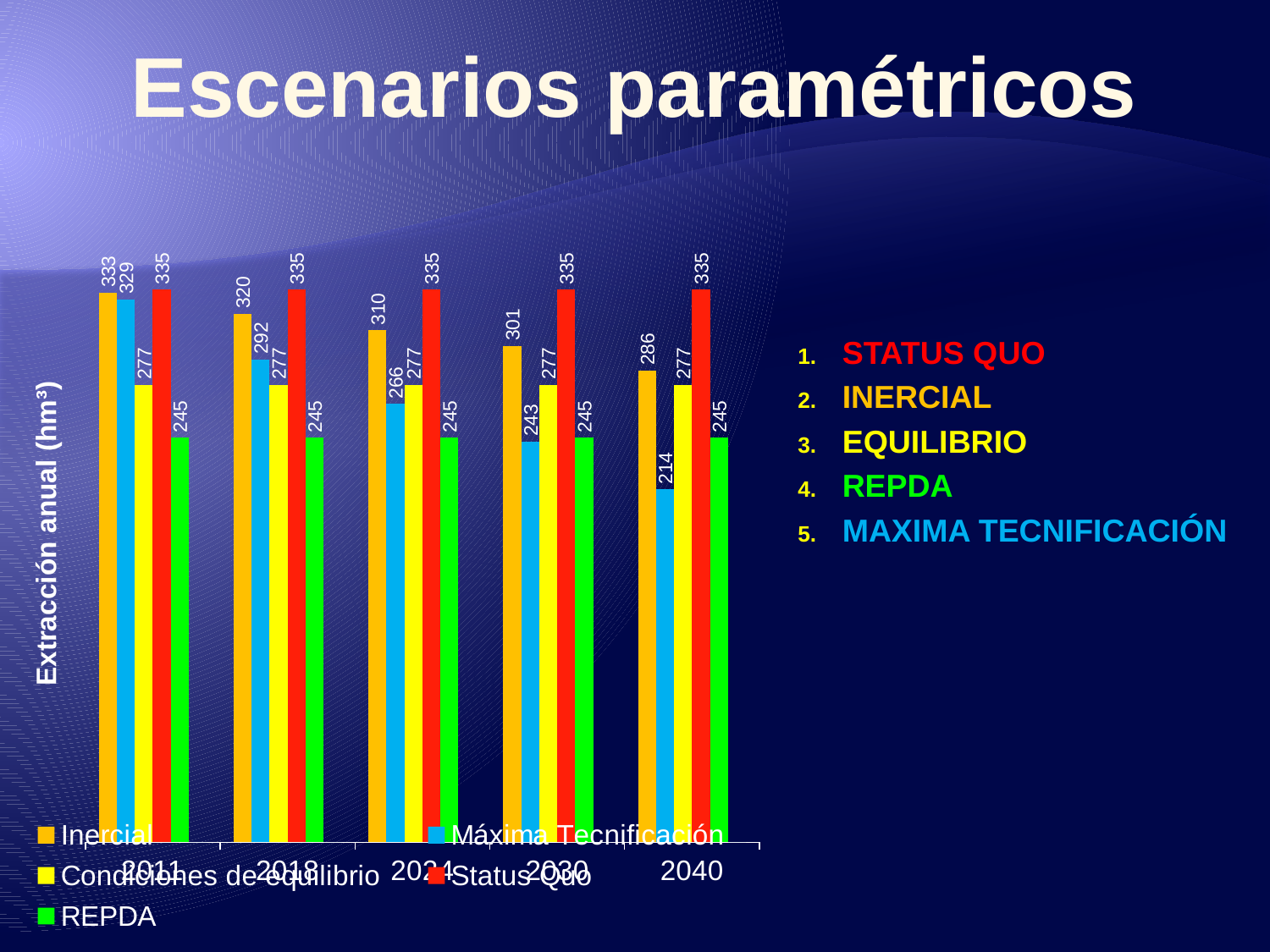

# Escenarios paramétricos

### Chart

| Category | Inercial | Máxima Tecnificación | Condiciones de equilibrio | Status Quo | REPDA | Condiciones iniciales |
|---|---|---|---|---|---|---|
| 2011 | 332.76379981582556 | 328.8762405457353 | 277.0 | 334.7464335198063 | 245.0 | 0.0 |
| 2018 | 320.17336350237724 | 292.2525805381637 | 277.0 | 334.7464335198063 | 245.0 | 0.0 |
| 2024 | 310.08125191104165 | 265.5583710139788 | 277.0 | 334.7464335198063 | 245.0 | 0.0 |
| 2030 | 300.5889035469572 | 242.64764913109548 | 277.0 | 334.7464335198063 | 245.0 | 0.0 |
| 2040 | 285.8266739827562 | 213.88037659564023 | 277.0 | 334.7464335198063 | 245.0 | 0.0 |
STATUS QUO
INERCIAL
EQUILIBRIO
REPDA
MAXIMA TECNIFICACIÓN